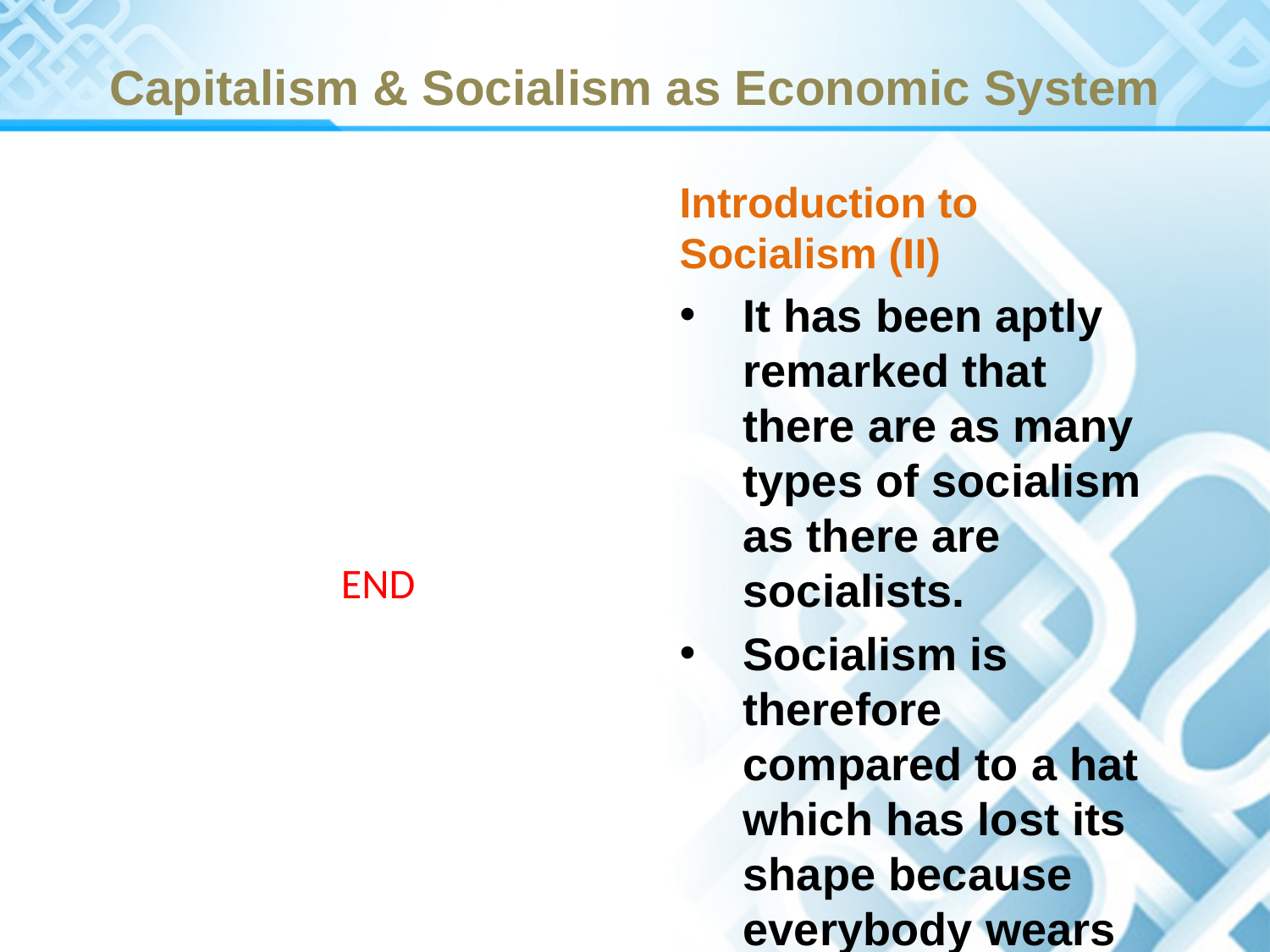

# Capitalism & Socialism as Economic System
Introduction to Socialism (II)
It has been aptly remarked that there are as many types of socialism as there are socialists.
Socialism is therefore compared to a hat which has lost its shape because everybody wears it.
END